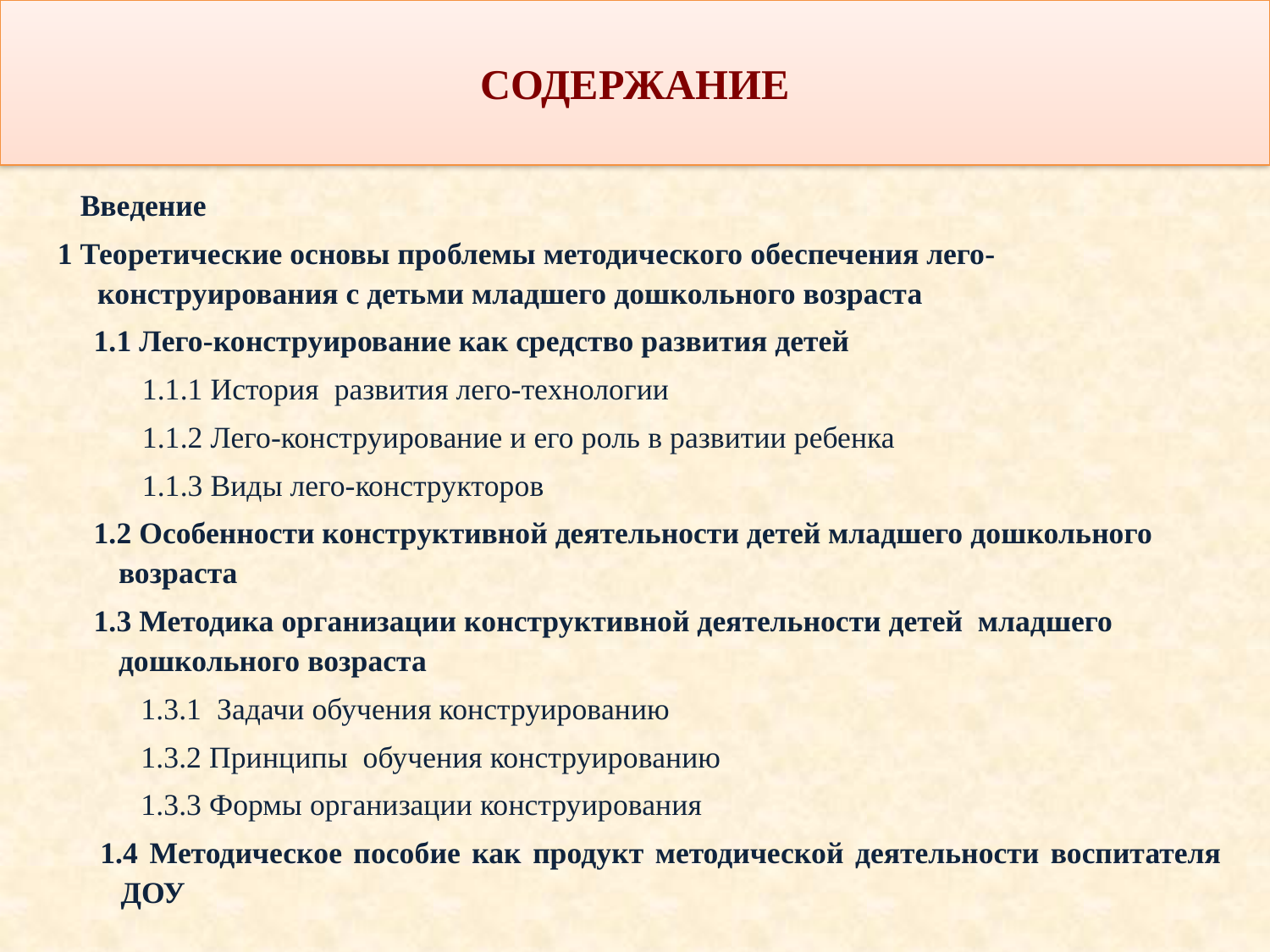

СОДЕРЖАНИЕ

   Введение
1 Теоретические основы проблемы методического обеспечения лего-конструирования с детьми младшего дошкольного возраста
  1.1 Лего-конструирование как средство развития детей
1.1.1 История  развития лего-технологии
1.1.2 Лего-конструирование и его роль в развитии ребенка
1.1.3 Виды лего-конструкторов
  1.2 Особенности конструктивной деятельности детей младшего дошкольного возраста
  1.3 Методика организации конструктивной деятельности детей  младшего дошкольного возраста
1.3.1  Задачи обучения конструированию
1.3.2 Принципы  обучения конструированию
1.3.3 Формы организации конструирования
1.4 Методическое пособие как продукт методической деятельности воспитателя ДОУ